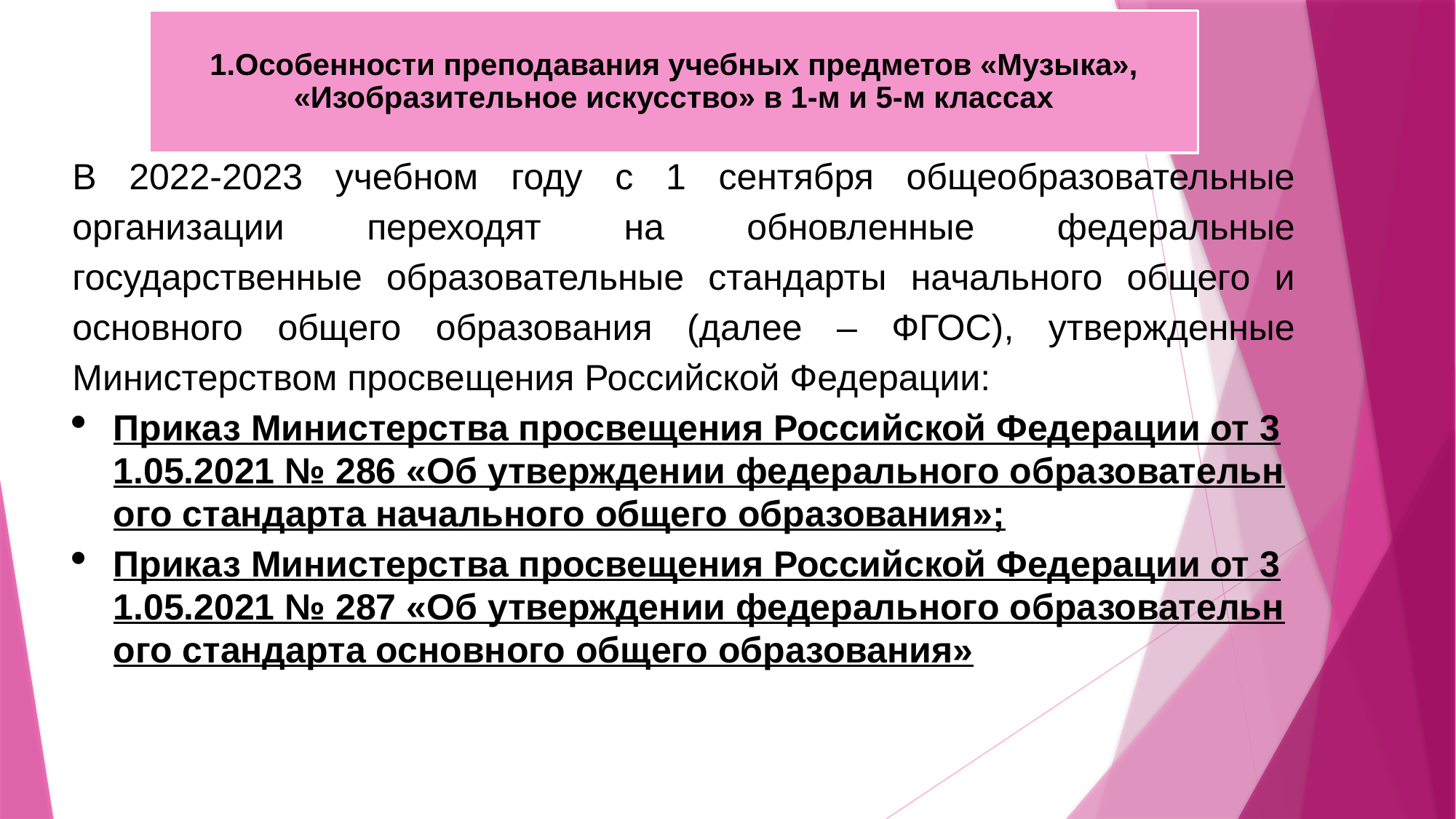

1.Особенности преподавания учебных предметов «Музыка», «Изобразительное искусство» в 1-м и 5-м классах
В 2022-2023 учебном году с 1 сентября общеобразовательные организации переходят на обновленные федеральные государственные образовательные стандарты начального общего и основного общего образования (далее – ФГОС), утвержденные Министерством просвещения Российской Федерации:
Приказ Министерства просвещения Российской Федерации от 31.05.2021 № 286 «Об утверждении федерального образовательного стандарта начального общего образования»;
Приказ Министерства просвещения Российской Федерации от 31.05.2021 № 287 «Об утверждении федерального образовательного стандарта основного общего образования»